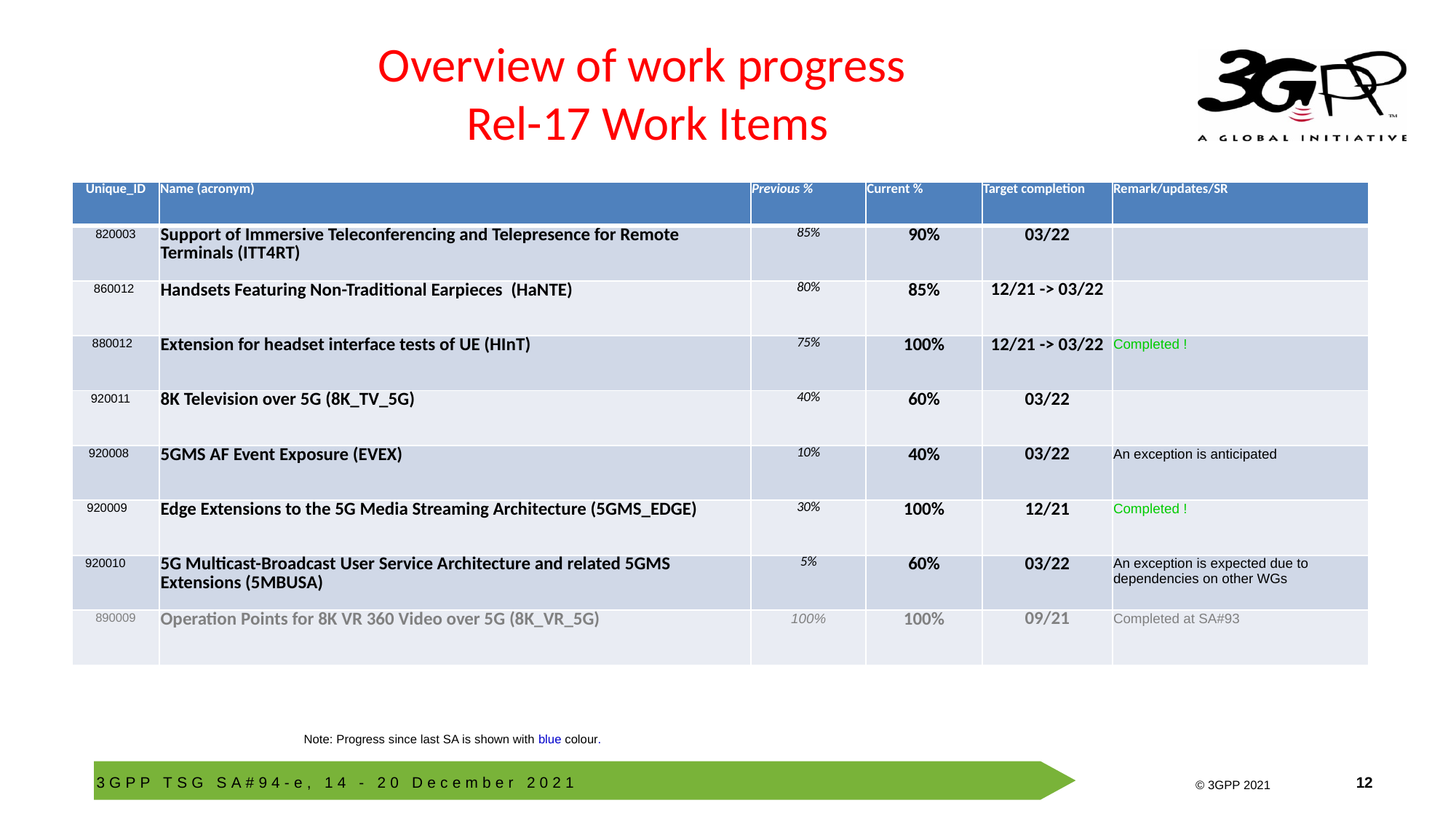

# Overview of work progress Rel-17 Work Items

| Unique\_ID | Name (acronym) | Previous % | Current % | Target completion | Remark/updates/SR |
| --- | --- | --- | --- | --- | --- |
| 820003 | Support of Immersive Teleconferencing and Telepresence for Remote Terminals (ITT4RT) | 85% | 90% | 03/22 |  |
| 860012 | Handsets Featuring Non-Traditional Earpieces (HaNTE) | 80% | 85% | 12/21 -> 03/22 |  |
| 880012 | Extension for headset interface tests of UE (HInT) | 75% | 100% | 12/21 -> 03/22 | Completed ! |
| 920011 | 8K Television over 5G (8K\_TV\_5G) | 40% | 60% | 03/22 |  |
| 920008 | 5GMS AF Event Exposure (EVEX) | 10% | 40% | 03/22 | An exception is anticipated |
| 920009 | Edge Extensions to the 5G Media Streaming Architecture (5GMS\_EDGE) | 30% | 100% | 12/21 | Completed ! |
| 920010 | 5G Multicast-Broadcast User Service Architecture and related 5GMS Extensions (5MBUSA) | 5% | 60% | 03/22 | An exception is expected due to dependencies on other WGs |
| 890009 | Operation Points for 8K VR 360 Video over 5G (8K\_VR\_5G) | 100% | 100% | 09/21 | Completed at SA#93 |
Note: Progress since last SA is shown with blue colour.